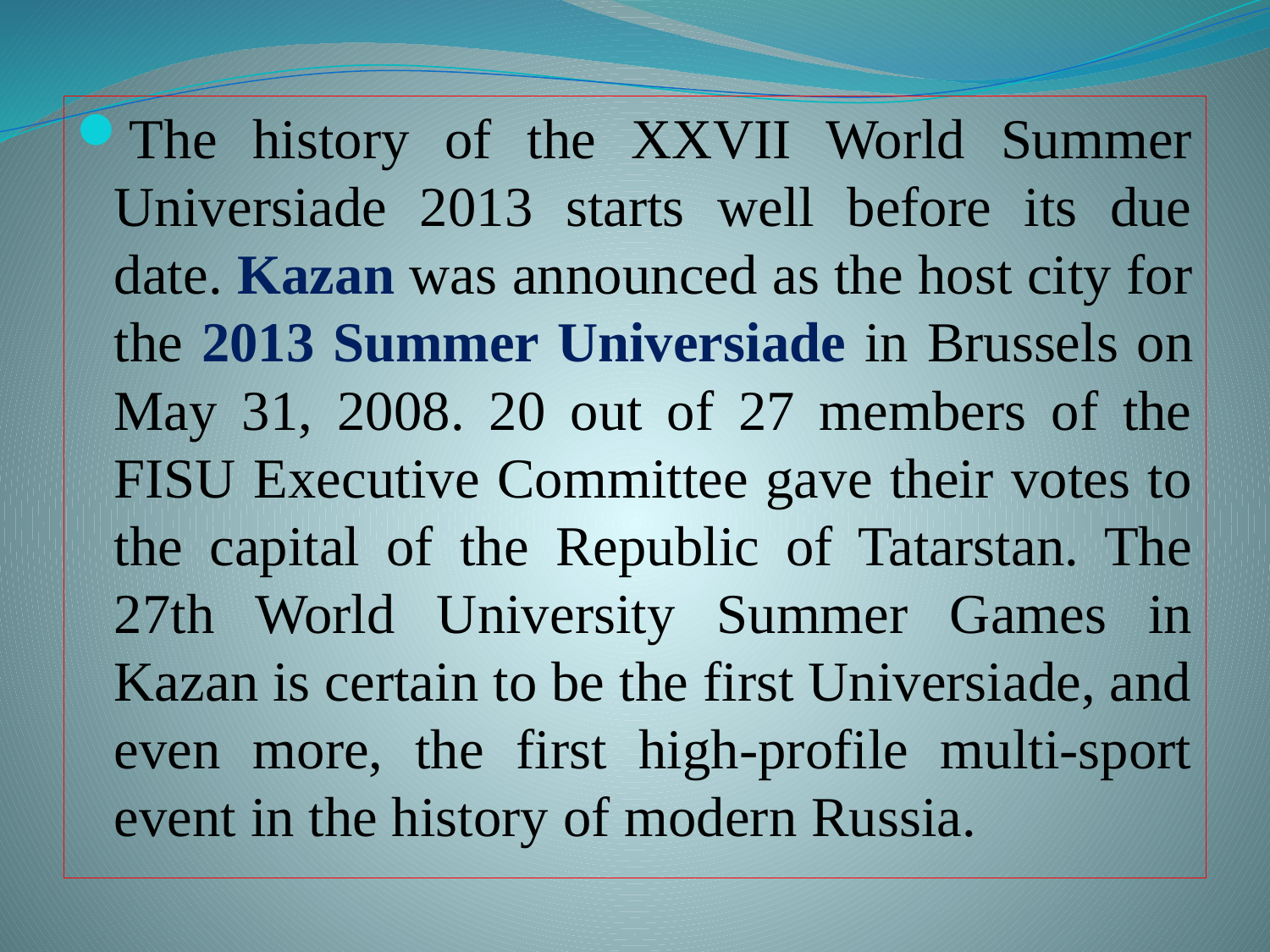

The history of the XXVII World Summer Universiade 2013 starts well before its due date. Kazan was announced as the host city for the 2013 Summer Universiade in Brussels on May 31, 2008. 20 out of 27 members of the FISU Executive Committee gave their votes to the capital of the Republic of Tatarstan. The 27th World University Summer Games in Kazan is certain to be the first Universiade, and even more, the first high-profile multi-sport event in the history of modern Russia.